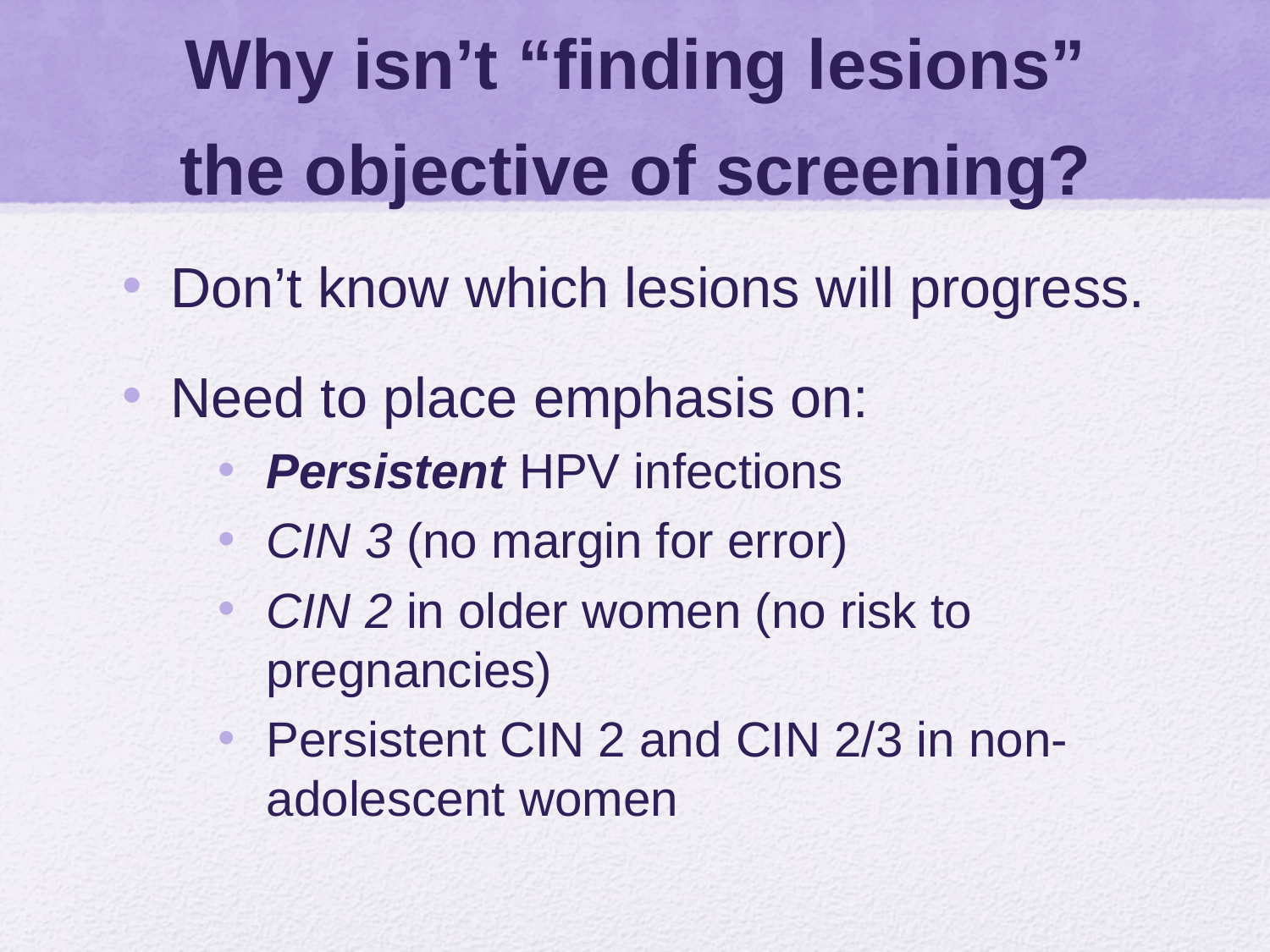

# Why isn’t “finding lesions” the objective of screening?
Don’t know which lesions will progress.
Need to place emphasis on:
Persistent HPV infections
CIN 3 (no margin for error)
CIN 2 in older women (no risk to pregnancies)
Persistent CIN 2 and CIN 2/3 in non- adolescent women